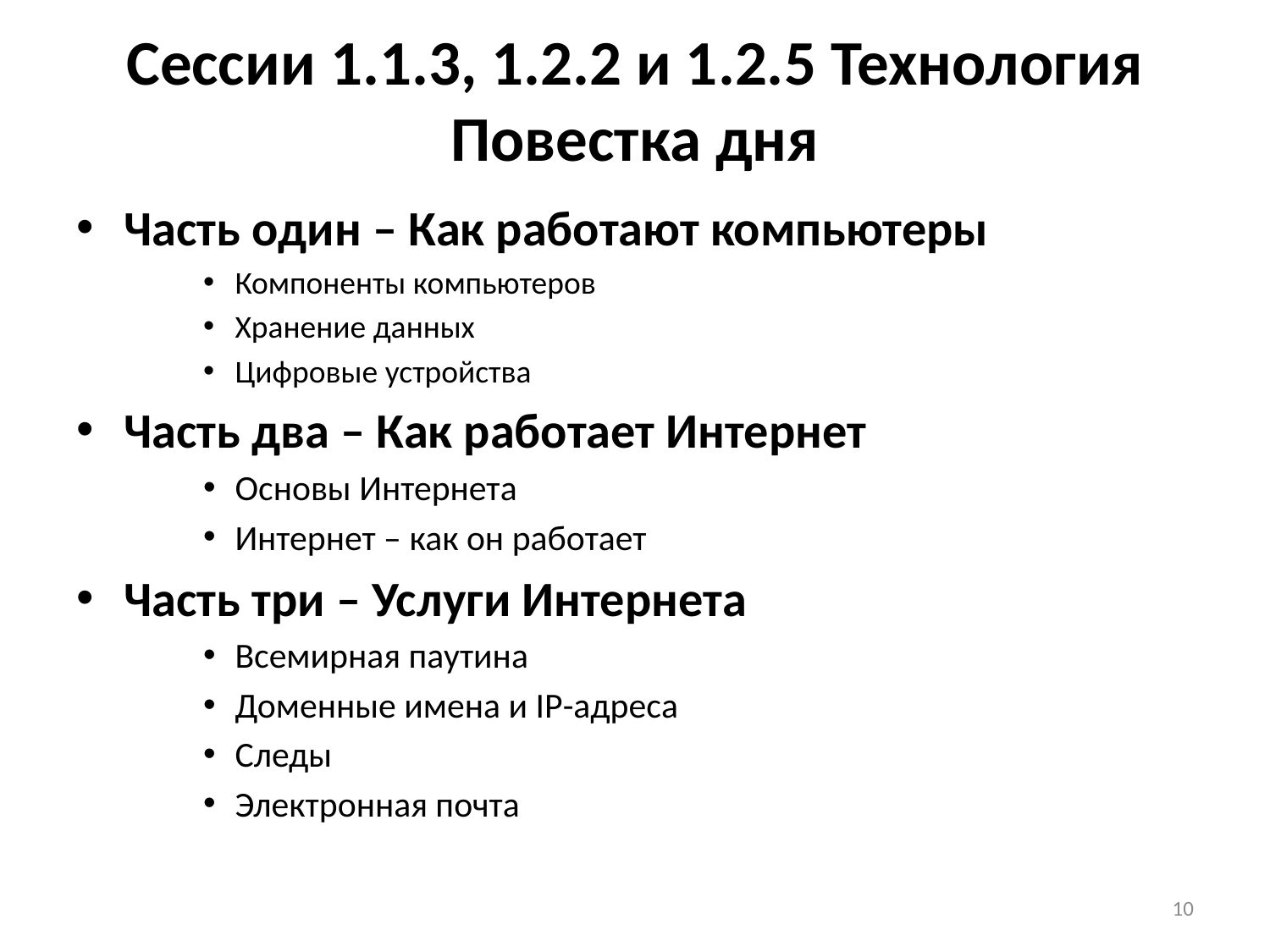

# Сессии 1.1.3, 1.2.2 и 1.2.5 Технология Повестка дня
Часть один – Как работают компьютеры
Компоненты компьютеров
Хранение данных
Цифровые устройства
Часть два – Как работает Интернет
Основы Интернета
Интернет – как он работает
Часть три – Услуги Интернета
Всемирная паутина
Доменные имена и IP-адреса
Следы
Электронная почта
10